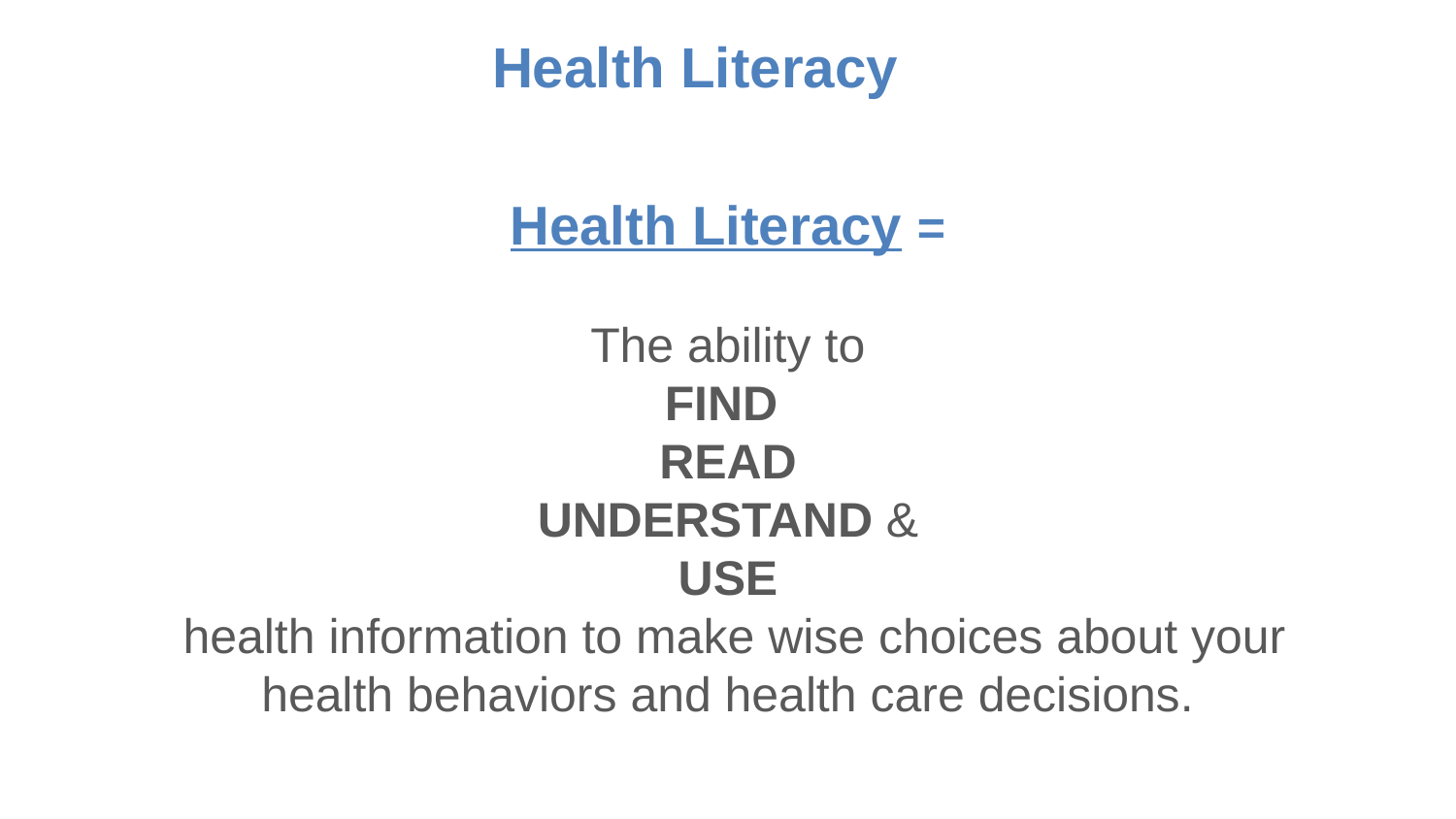

Health Literacy
# Health Literacy =
The ability to
FIND
READ
UNDERSTAND &
USE
 health information to make wise choices about your health behaviors and health care decisions.